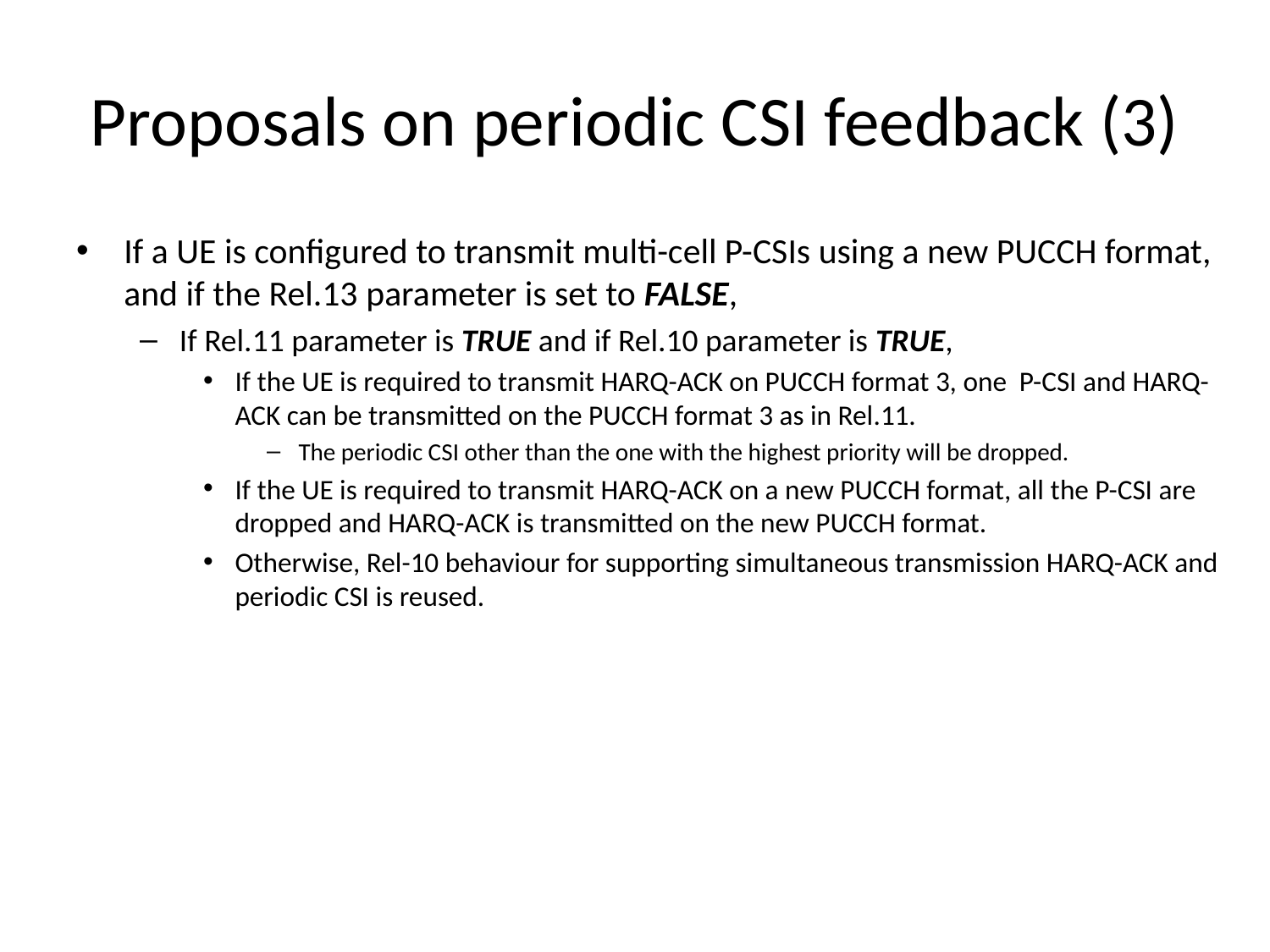

# Proposals on periodic CSI feedback (3)
If a UE is configured to transmit multi-cell P-CSIs using a new PUCCH format, and if the Rel.13 parameter is set to FALSE,
If Rel.11 parameter is TRUE and if Rel.10 parameter is TRUE,
If the UE is required to transmit HARQ-ACK on PUCCH format 3, one  P-CSI and HARQ-ACK can be transmitted on the PUCCH format 3 as in Rel.11.
The periodic CSI other than the one with the highest priority will be dropped.
If the UE is required to transmit HARQ-ACK on a new PUCCH format, all the P-CSI are dropped and HARQ-ACK is transmitted on the new PUCCH format.
Otherwise, Rel-10 behaviour for supporting simultaneous transmission HARQ-ACK and periodic CSI is reused.